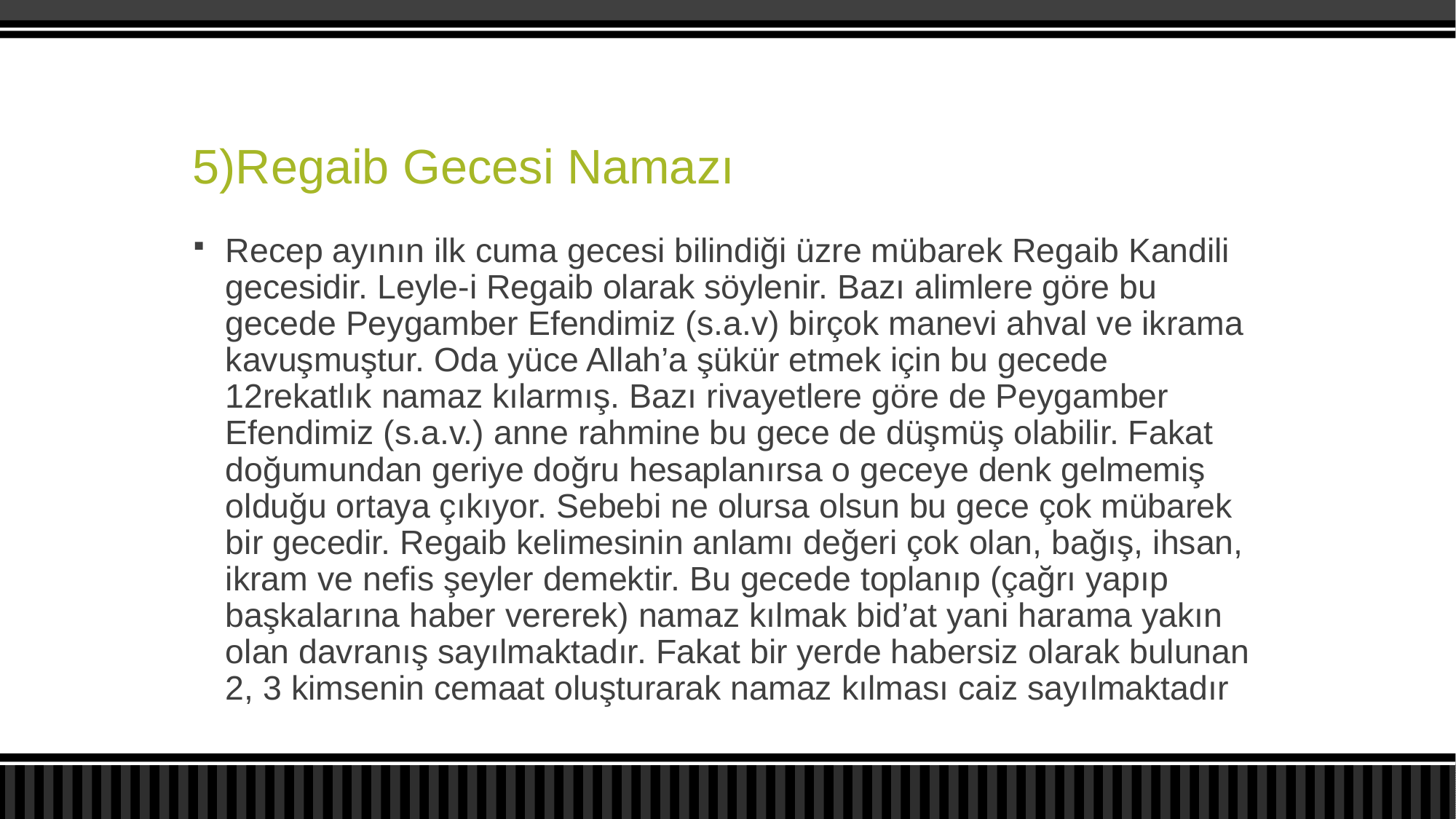

# 5)Regaib Gecesi Namazı
Recep ayının ilk cuma gecesi bilindiği üzre mübarek Regaib Kandili gecesidir. Leyle-i Regaib olarak söylenir. Bazı alimlere göre bu gecede Peygamber Efendimiz (s.a.v) birçok manevi ahval ve ikrama kavuşmuştur. Oda yüce Allah’a şükür etmek için bu gecede 12rekatlık namaz kılarmış. Bazı rivayetlere göre de Peygamber Efendimiz (s.a.v.) anne rahmine bu gece de düşmüş olabilir. Fakat doğumundan geriye doğru hesaplanırsa o geceye denk gelmemiş olduğu ortaya çıkıyor. Sebebi ne olursa olsun bu gece çok mübarek bir gecedir. Regaib kelimesinin anlamı değeri çok olan, bağış, ihsan, ikram ve nefis şeyler demektir. Bu gecede toplanıp (çağrı yapıp başkalarına haber vererek) namaz kılmak bid’at yani harama yakın olan davranış sayılmaktadır. Fakat bir yerde habersiz olarak bulunan 2, 3 kimsenin cemaat oluşturarak namaz kılması caiz sayılmaktadır